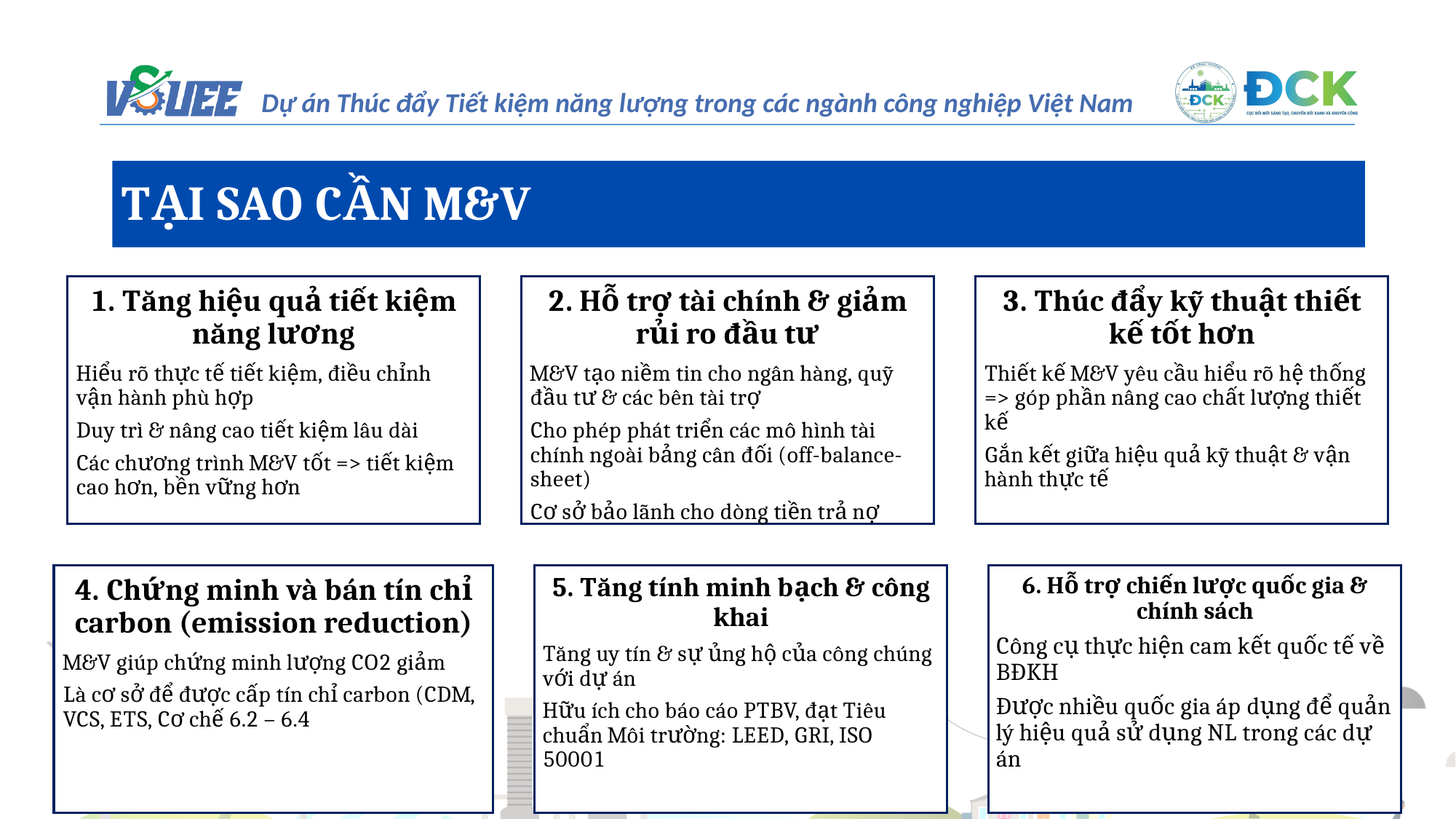

TẠI SAO CẦN M&V

1. Tăng hiệu quả tiết kiệm năng lương
Hiểu rõ thực tế tiết kiệm, điều chỉnh vận hành phù hợp
Duy trì & nâng cao tiết kiệm lâu dài
Các chương trình M&V tốt => tiết kiệm cao hơn, bền vững hơn

2. Hỗ trợ tài chính & giảm rủi ro đầu tư
M&V tạo niềm tin cho ngân hàng, quỹ đầu tư & các bên tài trợ
Cho phép phát triển các mô hình tài chính ngoài bảng cân đối (off-balance-sheet)
Cơ sở bảo lãnh cho dòng tiền trả nợ

3. Thúc đẩy kỹ thuật thiết kế tốt hơn
Thiết kế M&V yêu cầu hiểu rõ hệ thống => góp phần nâng cao chất lượng thiết kế
Gắn kết giữa hiệu quả kỹ thuật & vận hành thực tế

4. Chứng minh và bán tín chỉ carbon (emission reduction)
M&V giúp chứng minh lượng CO2 giảm
Là cơ sở để được cấp tín chỉ carbon (CDM, VCS, ETS, Cơ chế 6.2 – 6.4

5. Tăng tính minh bạch & công khai
Tăng uy tín & sự ủng hộ của công chúng với dự án
Hữu ích cho báo cáo PTBV, đạt Tiêu chuẩn Môi trường: LEED, GRI, ISO 50001

6. Hỗ trợ chiến lược quốc gia & chính sách
Công cụ thực hiện cam kết quốc tế về BĐKH
Được nhiều quốc gia áp dụng để quản lý hiệu quả sử dụng NL trong các dự án

7